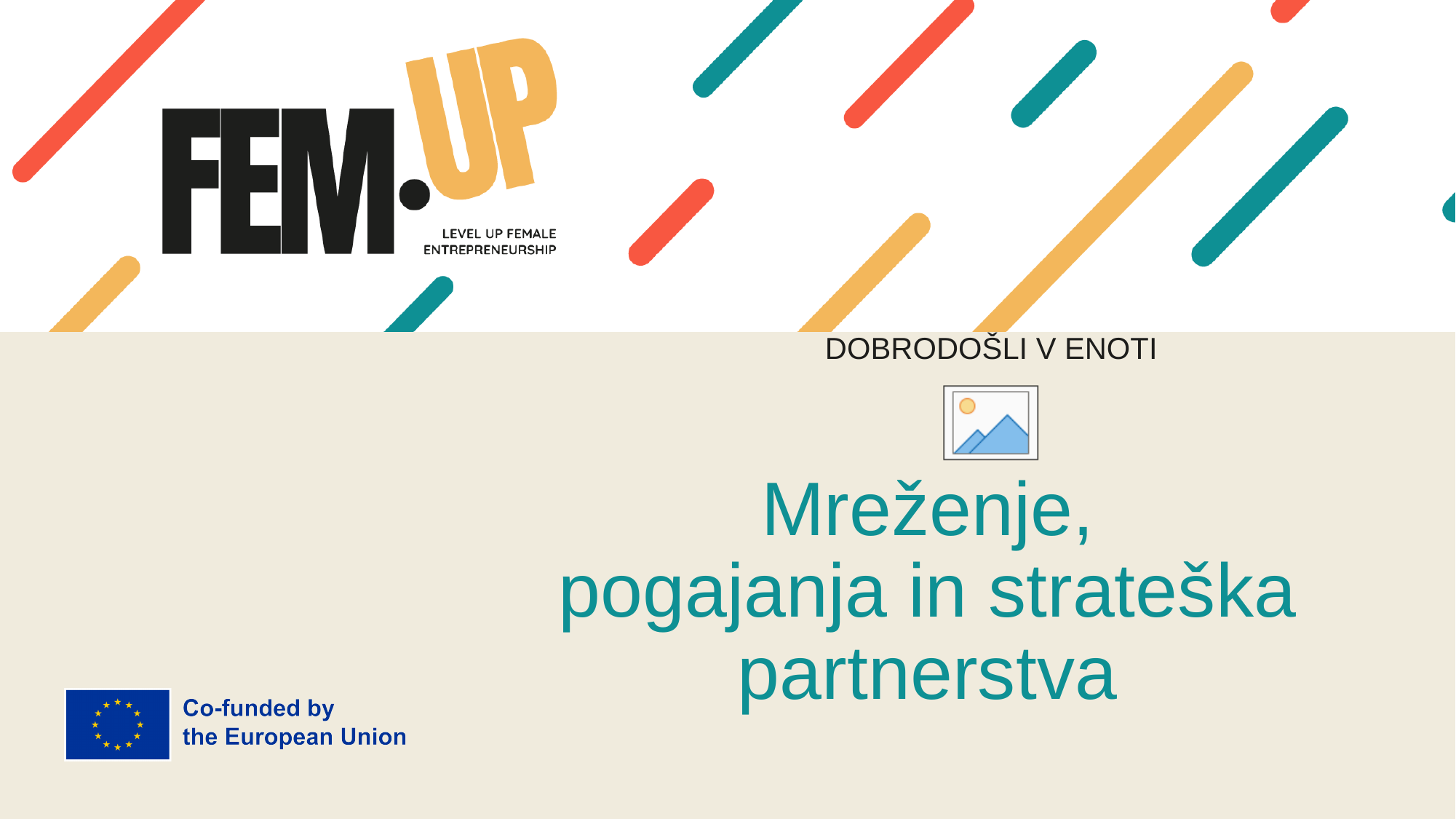

DOBRODOŠLI V ENOTI

# Mreženje, pogajanja in strateška partnerstva